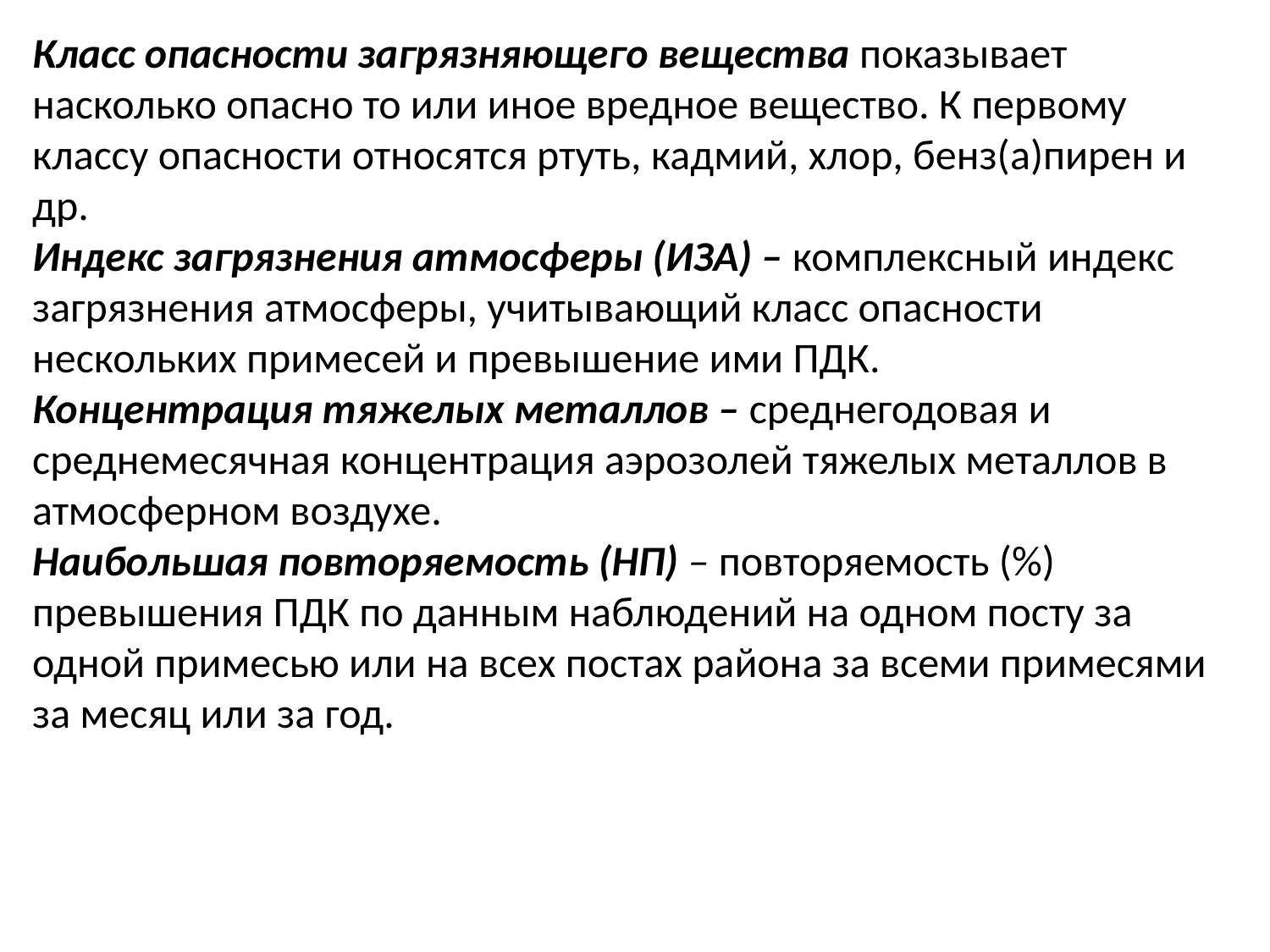

Класс опасности загрязняющего вещества показывает насколько опасно то или иное вредное вещество. К первому классу опасности относятся ртуть, кадмий, хлор, бенз(а)пирен и др.
Индекс загрязнения атмосферы (ИЗА) – комплексный индекс загрязнения атмосферы, учитывающий класс опасности нескольких примесей и превышение ими ПДК.
Концентрация тяжелых металлов – среднегодовая и среднемесячная концентрация аэрозолей тяжелых металлов в атмосферном воздухе.
Наибольшая повторяемость (НП) – повторяемость (%) превышения ПДК по данным наблюдений на одном посту за одной примесью или на всех постах района за всеми примесями за месяц или за год.